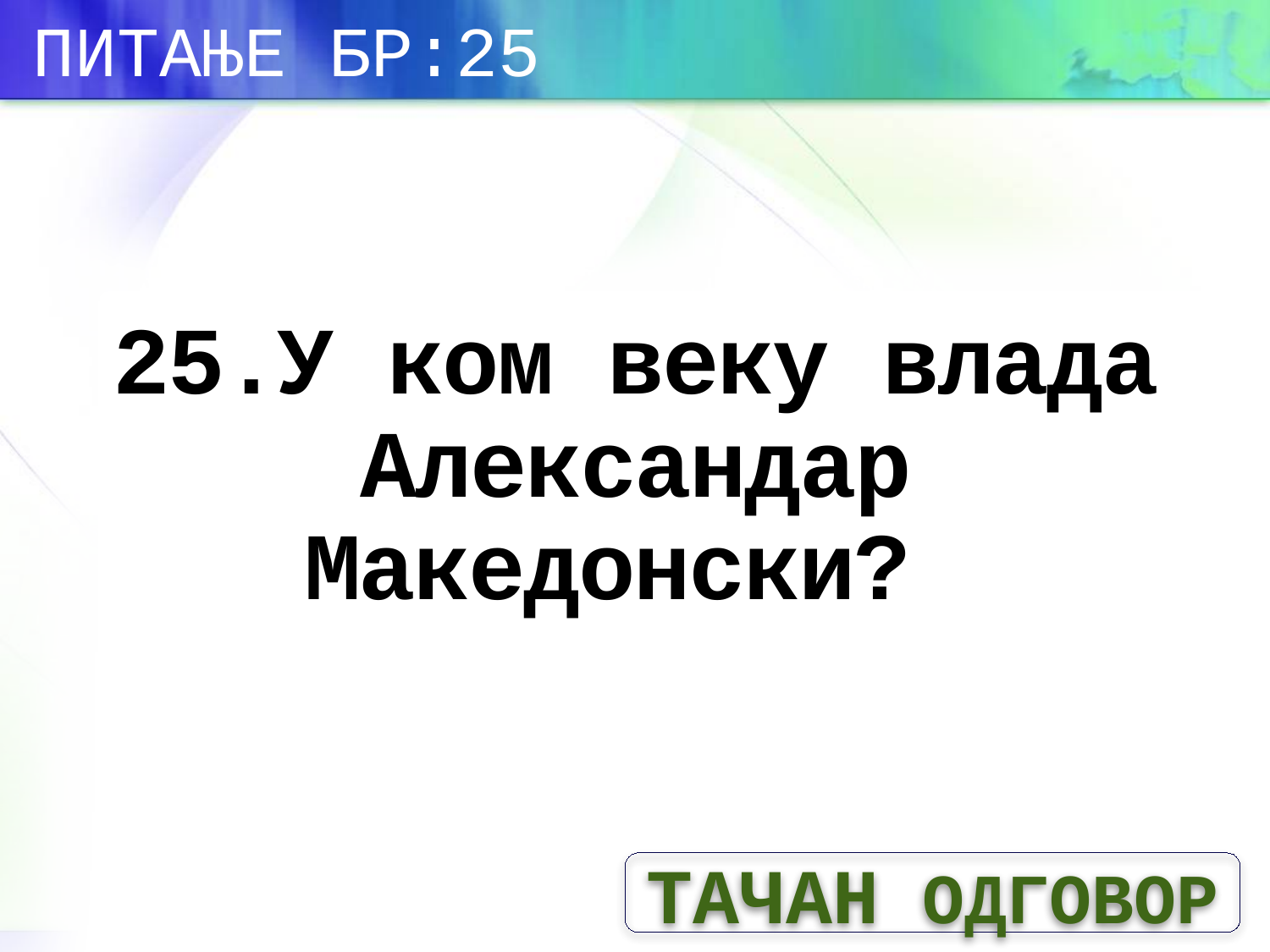

ПИТАЊЕ БР:25
# 25.У ком веку влада Александар Македонски?
ТАЧАН ОДГОВОР